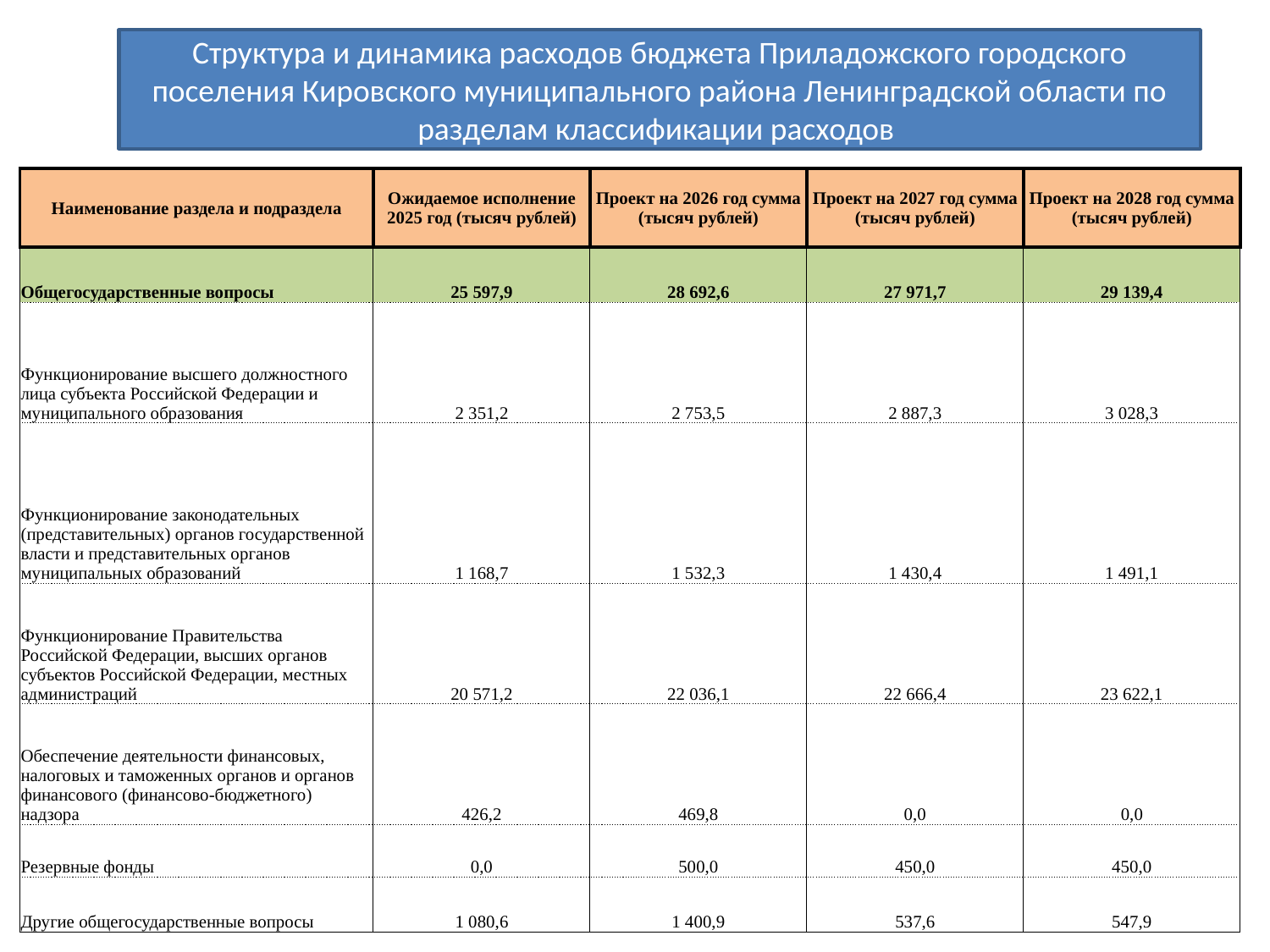

Структура и динамика расходов бюджета Приладожского городского поселения Кировского муниципального района Ленинградской области по разделам классификации расходов
| Наименование раздела и подраздела | Ожидаемое исполнение 2025 год (тысяч рублей) | Проект на 2026 год сумма (тысяч рублей) | Проект на 2027 год сумма (тысяч рублей) | Проект на 2028 год сумма (тысяч рублей) |
| --- | --- | --- | --- | --- |
| Общегосударственные вопросы | 25 597,9 | 28 692,6 | 27 971,7 | 29 139,4 |
| Функционирование высшего должностного лица субъекта Российской Федерации и муниципального образования | 2 351,2 | 2 753,5 | 2 887,3 | 3 028,3 |
| Функционирование законодательных (представительных) органов государственной власти и представительных органов муниципальных образований | 1 168,7 | 1 532,3 | 1 430,4 | 1 491,1 |
| Функционирование Правительства Российской Федерации, высших органов субъектов Российской Федерации, местных администраций | 20 571,2 | 22 036,1 | 22 666,4 | 23 622,1 |
| Обеспечение деятельности финансовых, налоговых и таможенных органов и органов финансового (финансово-бюджетного) надзора | 426,2 | 469,8 | 0,0 | 0,0 |
| Резервные фонды | 0,0 | 500,0 | 450,0 | 450,0 |
| Другие общегосударственные вопросы | 1 080,6 | 1 400,9 | 537,6 | 547,9 |